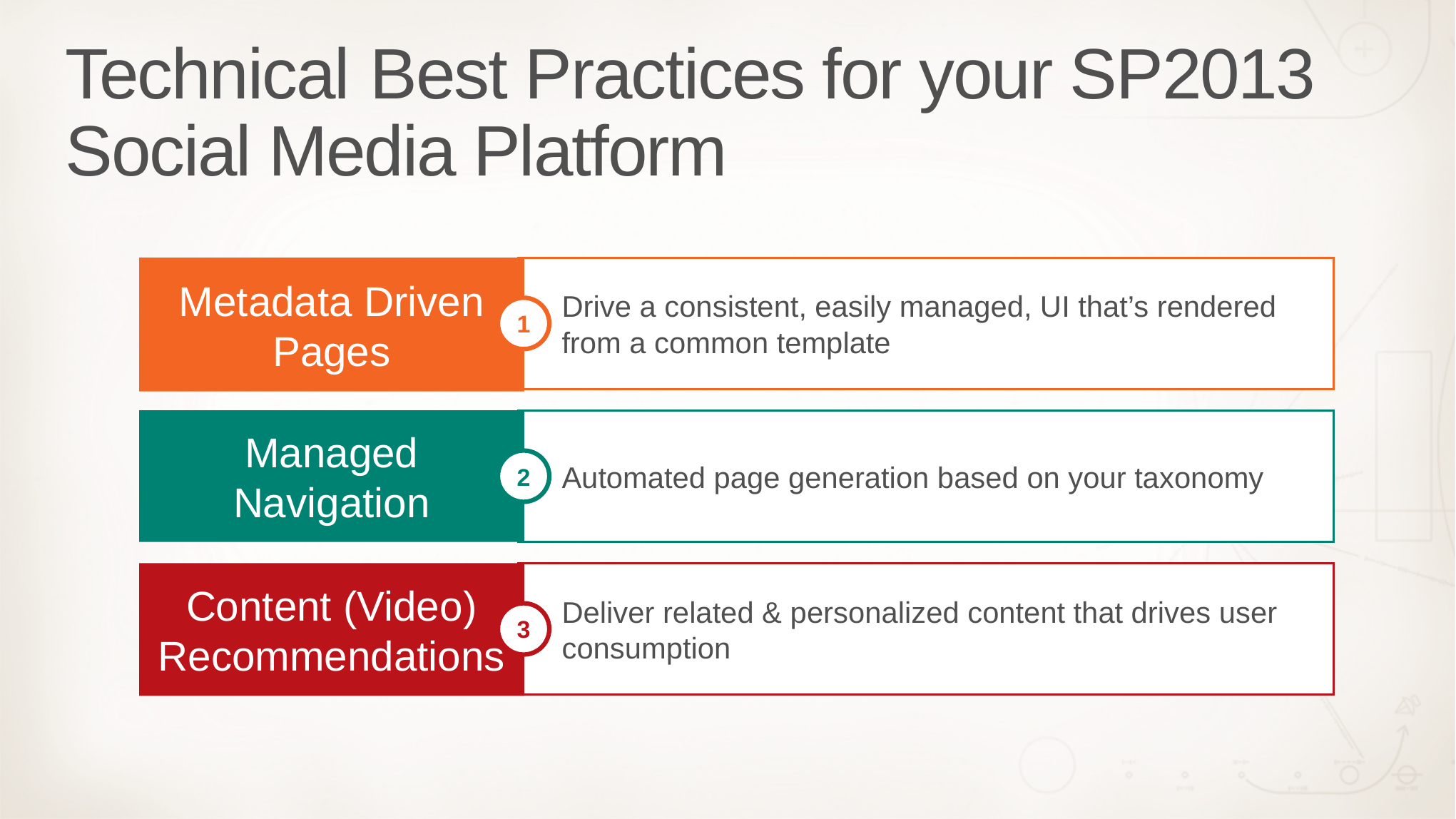

# Technical Best Practices for your SP2013 Social Media Platform
Metadata Driven Pages
Drive a consistent, easily managed, UI that’s rendered from a common template
1
Managed
Navigation
Automated page generation based on your taxonomy
2
Content (Video) Recommendations
Deliver related & personalized content that drives user consumption
3